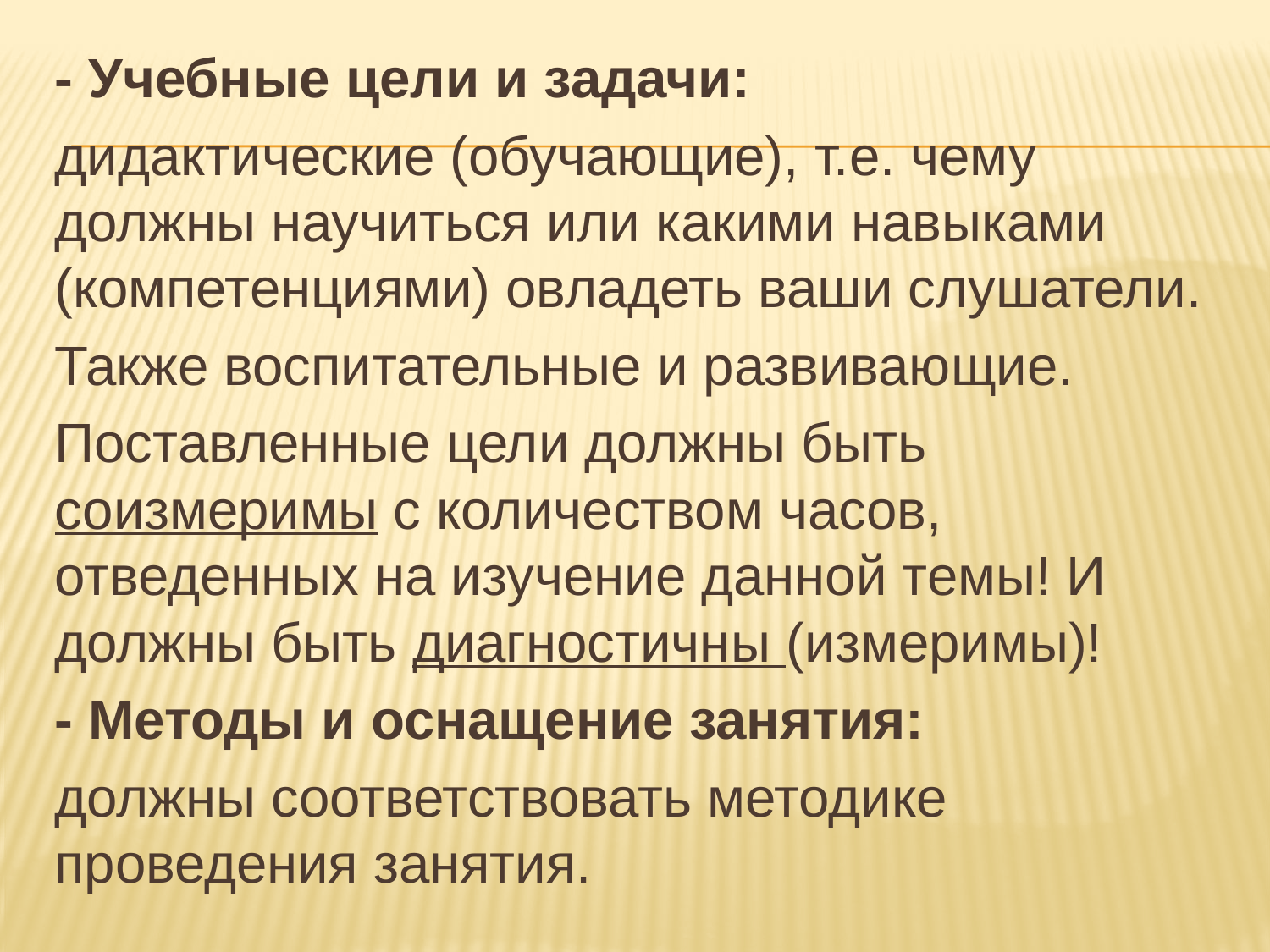

- Учебные цели и задачи:
дидактические (обучающие), т.е. чему должны научиться или какими навыками (компетенциями) овладеть ваши слушатели.
Также воспитательные и развивающие.
Поставленные цели должны быть соизмеримы с количеством часов, отведенных на изучение данной темы! И должны быть диагностичны (измеримы)!
- Методы и оснащение занятия:
должны соответствовать методике проведения занятия.